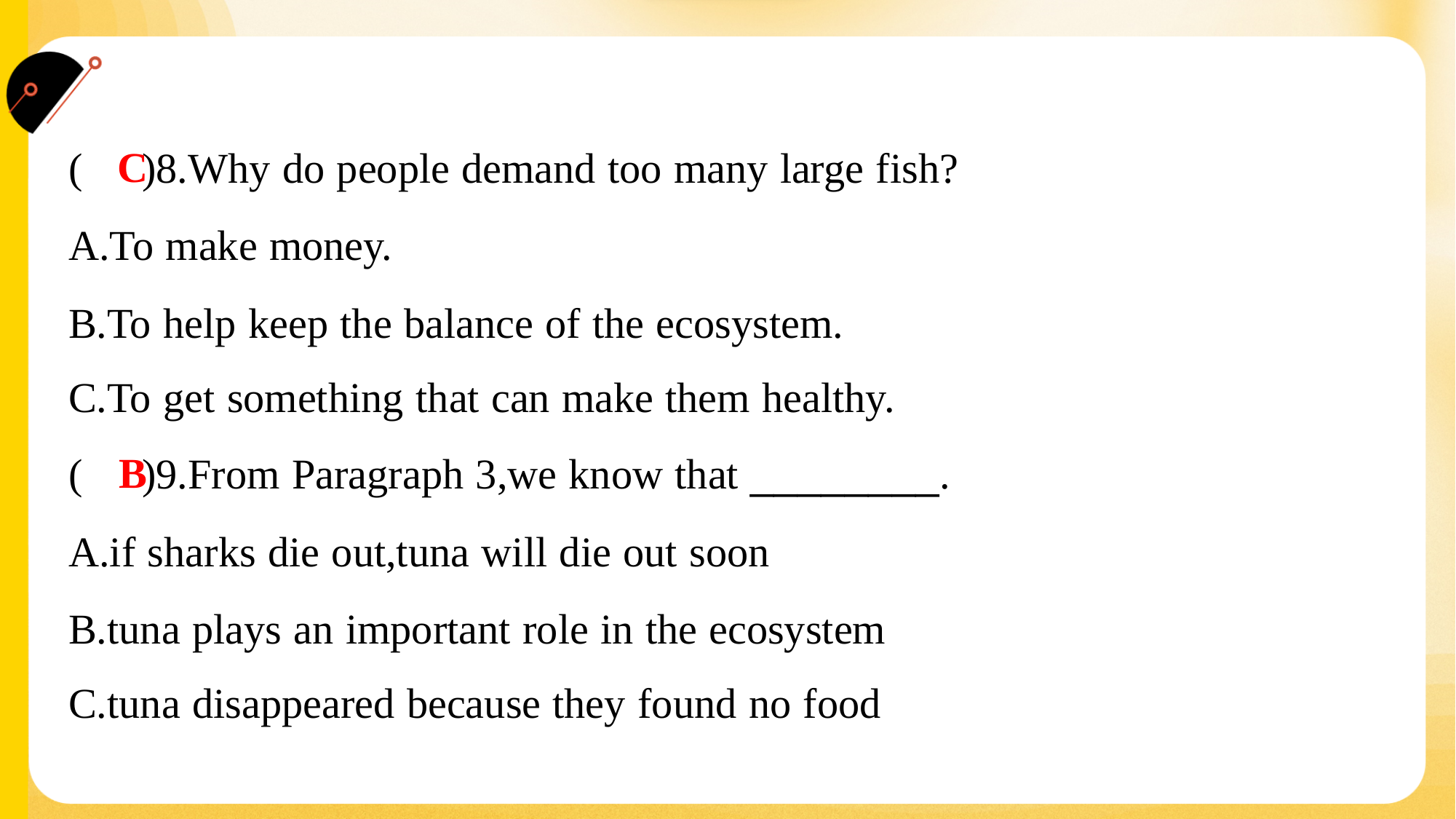

C
(     )8.Why do people demand too many large fish?
A.To make money.
B.To help keep the balance of the ecosystem.
C.To get something that can make them healthy.
B
(     )9.From Paragraph 3,we know that ________.
A.if sharks die out,tuna will die out soon
B.tuna plays an important role in the ecosystem
C.tuna disappeared because they found no food